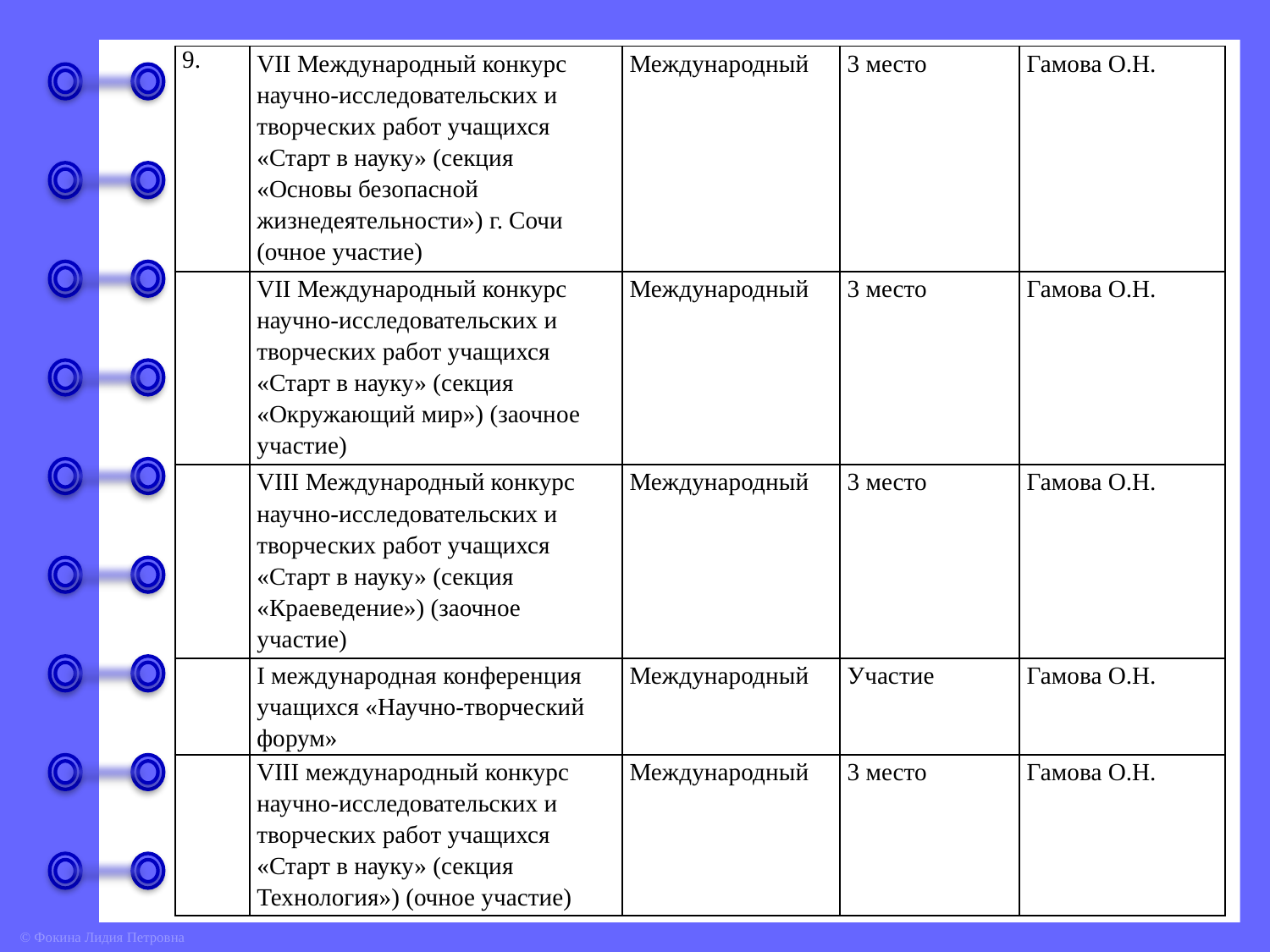

| 9. | VII Международный конкурс научно-исследовательских и творческих работ учащихся «Старт в науку» (секция «Основы безопасной жизнедеятельности») г. Сочи (очное участие) | Международный | 3 место | Гамова О.Н. |
| --- | --- | --- | --- | --- |
|  | VII Международный конкурс научно-исследовательских и творческих работ учащихся «Старт в науку» (секция «Окружающий мир») (заочное участие) | Международный | 3 место | Гамова О.Н. |
|  | VIII Международный конкурс научно-исследовательских и творческих работ учащихся «Старт в науку» (секция «Краеведение») (заочное участие) | Международный | 3 место | Гамова О.Н. |
|  | I международная конференция учащихся «Научно-творческий форум» | Международный | Участие | Гамова О.Н. |
|  | VIII международный конкурс научно-исследовательских и творческих работ учащихся «Старт в науку» (секция Технология») (очное участие) | Международный | 3 место | Гамова О.Н. |